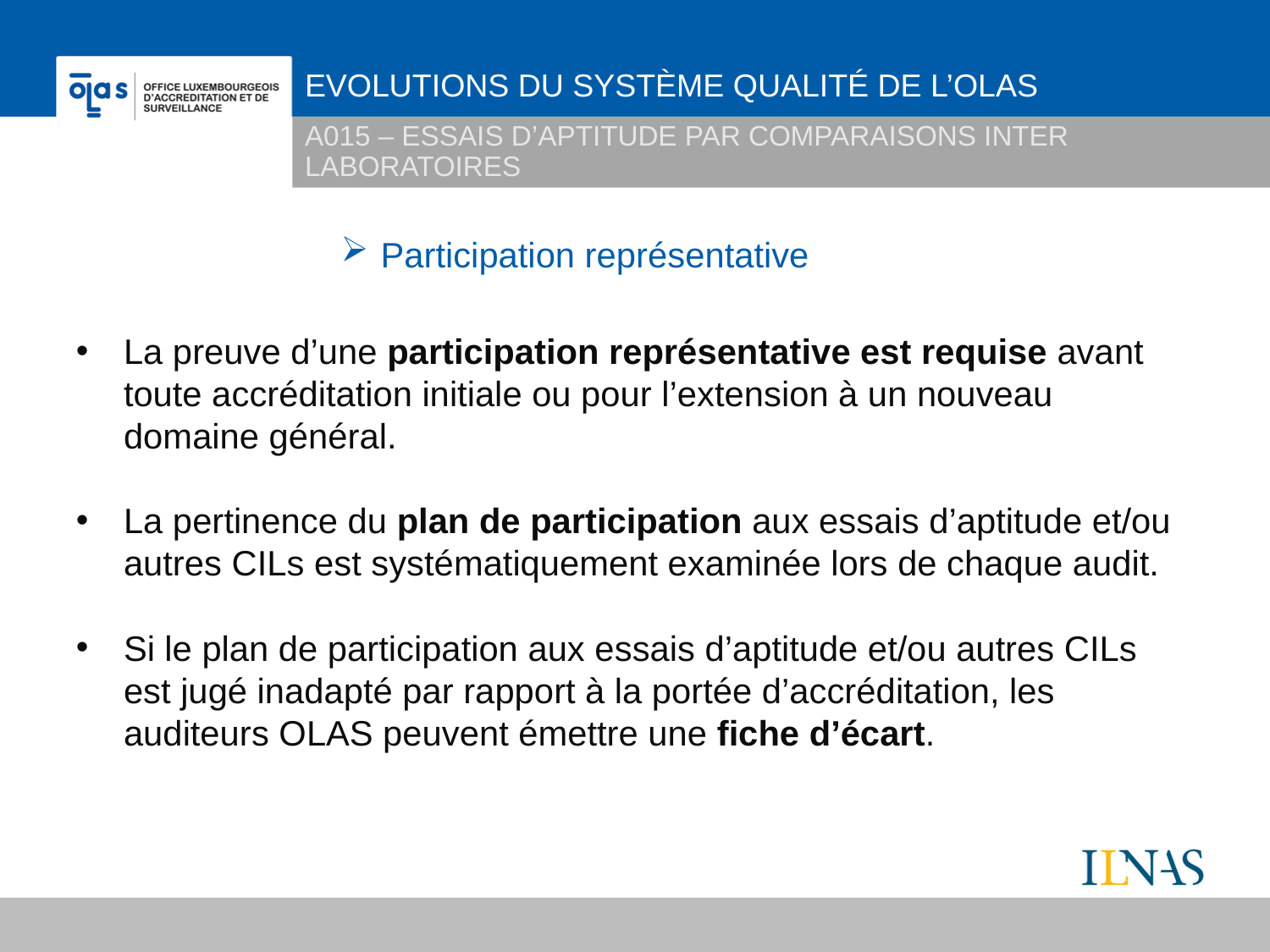

# Evolutions du système qualité de l’OLAS
A015 – Essais d’aptitude par comparaisons inter laboratoires
Participation représentative
La preuve d’une participation représentative est requise avant toute accréditation initiale ou pour l’extension à un nouveau domaine général.

La pertinence du plan de participation aux essais d’aptitude et/ou autres CILs est systématiquement examinée lors de chaque audit.

Si le plan de participation aux essais d’aptitude et/ou autres CILs est jugé inadapté par rapport à la portée d’accréditation, les auditeurs OLAS peuvent émettre une fiche d’écart.